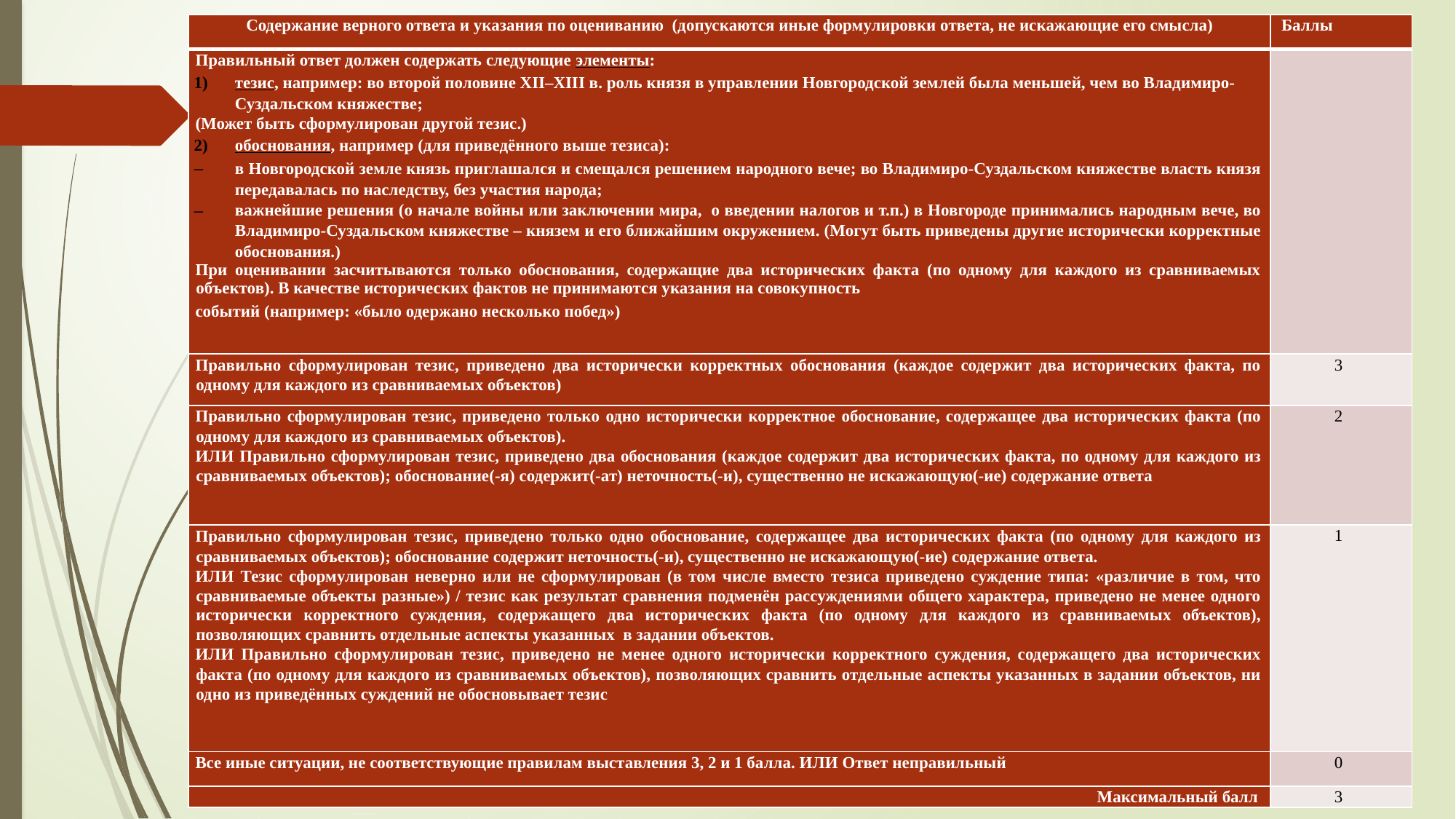

| Содержание верного ответа и указания по оцениванию (допускаются иные формулировки ответа, не искажающие его смысла) | Баллы |
| --- | --- |
| Правильный ответ должен содержать следующие элементы: тезис, например: во второй половине XII–XIII в. роль князя в управлении Новгородской землей была меньшей, чем во Владимиро-Суздальском княжестве; (Может быть сформулирован другой тезис.) обоснования, например (для приведённого выше тезиса): в Новгородской земле князь приглашался и смещался решением народного вече; во Владимиро-Суздальском княжестве власть князя передавалась по наследству, без участия народа; важнейшие решения (о начале войны или заключении мира, о введении налогов и т.п.) в Новгороде принимались народным вече, во Владимиро-Суздальском княжестве – князем и его ближайшим окружением. (Могут быть приведены другие исторически корректные обоснования.) При оценивании засчитываются только обоснования, содержащие два исторических факта (по одному для каждого из сравниваемых объектов). В качестве исторических фактов не принимаются указания на совокупность событий (например: «было одержано несколько побед») |  |
| Правильно сформулирован тезис, приведено два исторически корректных обоснования (каждое содержит два исторических факта, по одному для каждого из сравниваемых объектов) | 3 |
| Правильно сформулирован тезис, приведено только одно исторически корректное обоснование, содержащее два исторических факта (по одному для каждого из сравниваемых объектов). ИЛИ Правильно сформулирован тезис, приведено два обоснования (каждое содержит два исторических факта, по одному для каждого из сравниваемых объектов); обоснование(-я) содержит(-ат) неточность(-и), существенно не искажающую(-ие) содержание ответа | 2 |
| Правильно сформулирован тезис, приведено только одно обоснование, содержащее два исторических факта (по одному для каждого из сравниваемых объектов); обоснование содержит неточность(-и), существенно не искажающую(-ие) содержание ответа. ИЛИ Тезис сформулирован неверно или не сформулирован (в том числе вместо тезиса приведено суждение типа: «различие в том, что сравниваемые объекты разные») / тезис как результат сравнения подменён рассуждениями общего характера, приведено не менее одного исторически корректного суждения, содержащего два исторических факта (по одному для каждого из сравниваемых объектов), позволяющих сравнить отдельные аспекты указанных в задании объектов. ИЛИ Правильно сформулирован тезис, приведено не менее одного исторически корректного суждения, содержащего два исторических факта (по одному для каждого из сравниваемых объектов), позволяющих сравнить отдельные аспекты указанных в задании объектов, ни одно из приведённых суждений не обосновывает тезис | 1 |
| Все иные ситуации, не соответствующие правилам выставления 3, 2 и 1 балла. ИЛИ Ответ неправильный | 0 |
| Максимальный балл | 3 |